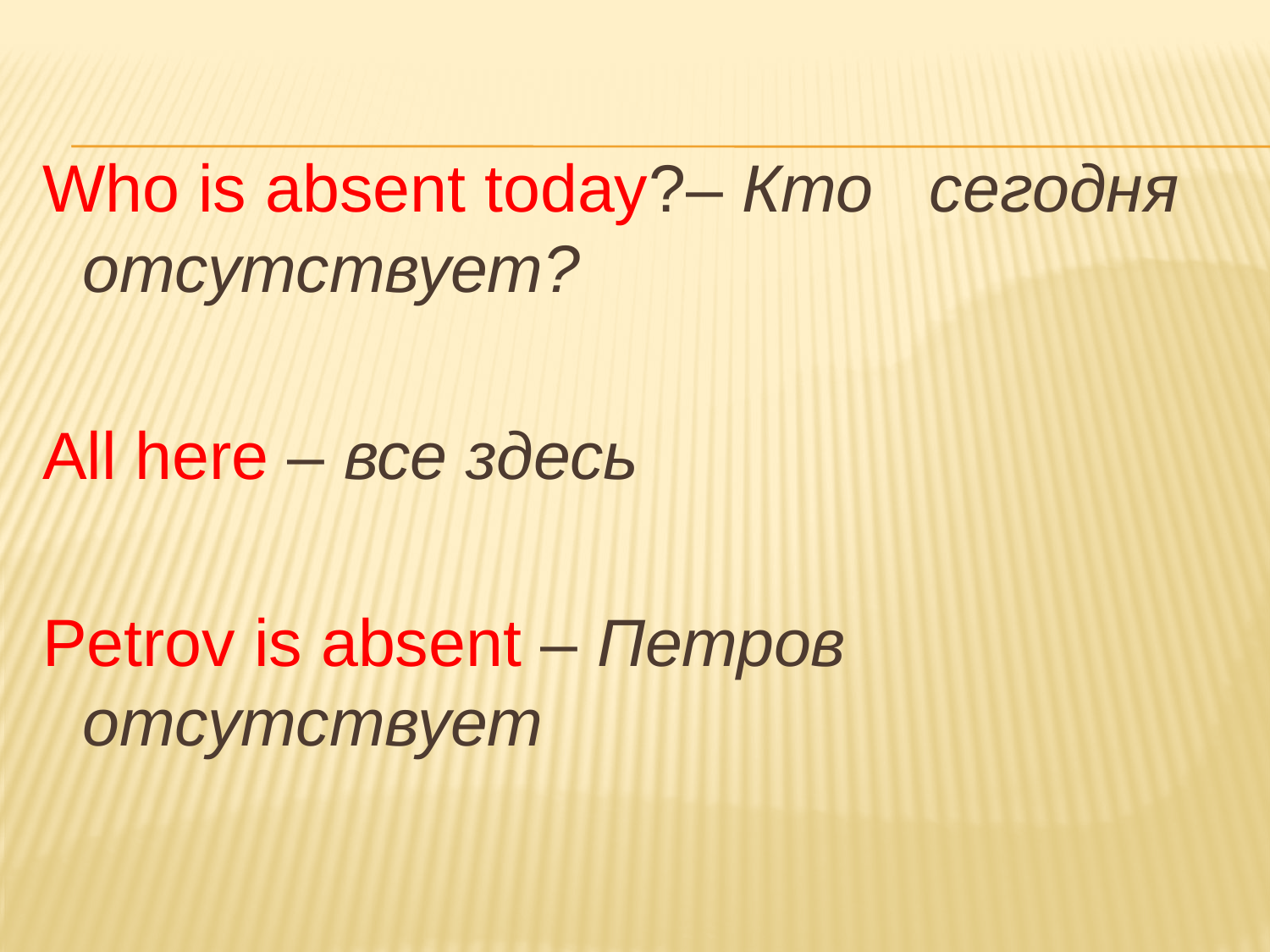

Who is absent today?– Кто   сегодня отсутствует?

All here – все здесь

Petrov is absent – Петров отсутствует